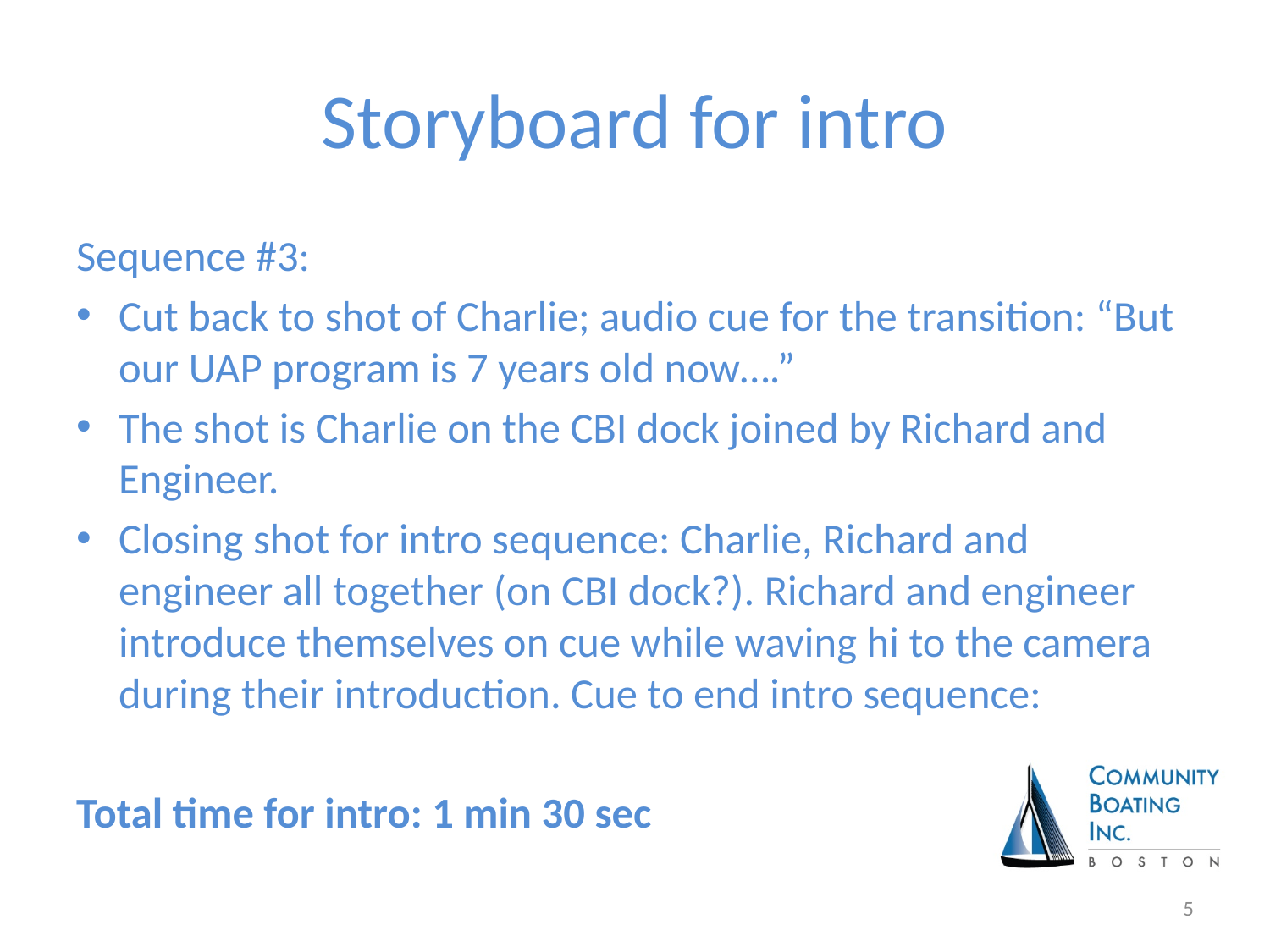

# Storyboard for intro
Sequence #3:
Cut back to shot of Charlie; audio cue for the transition: “But our UAP program is 7 years old now….”
The shot is Charlie on the CBI dock joined by Richard and Engineer.
Closing shot for intro sequence: Charlie, Richard and engineer all together (on CBI dock?). Richard and engineer introduce themselves on cue while waving hi to the camera during their introduction. Cue to end intro sequence:

Total time for intro: 1 min 30 sec
5